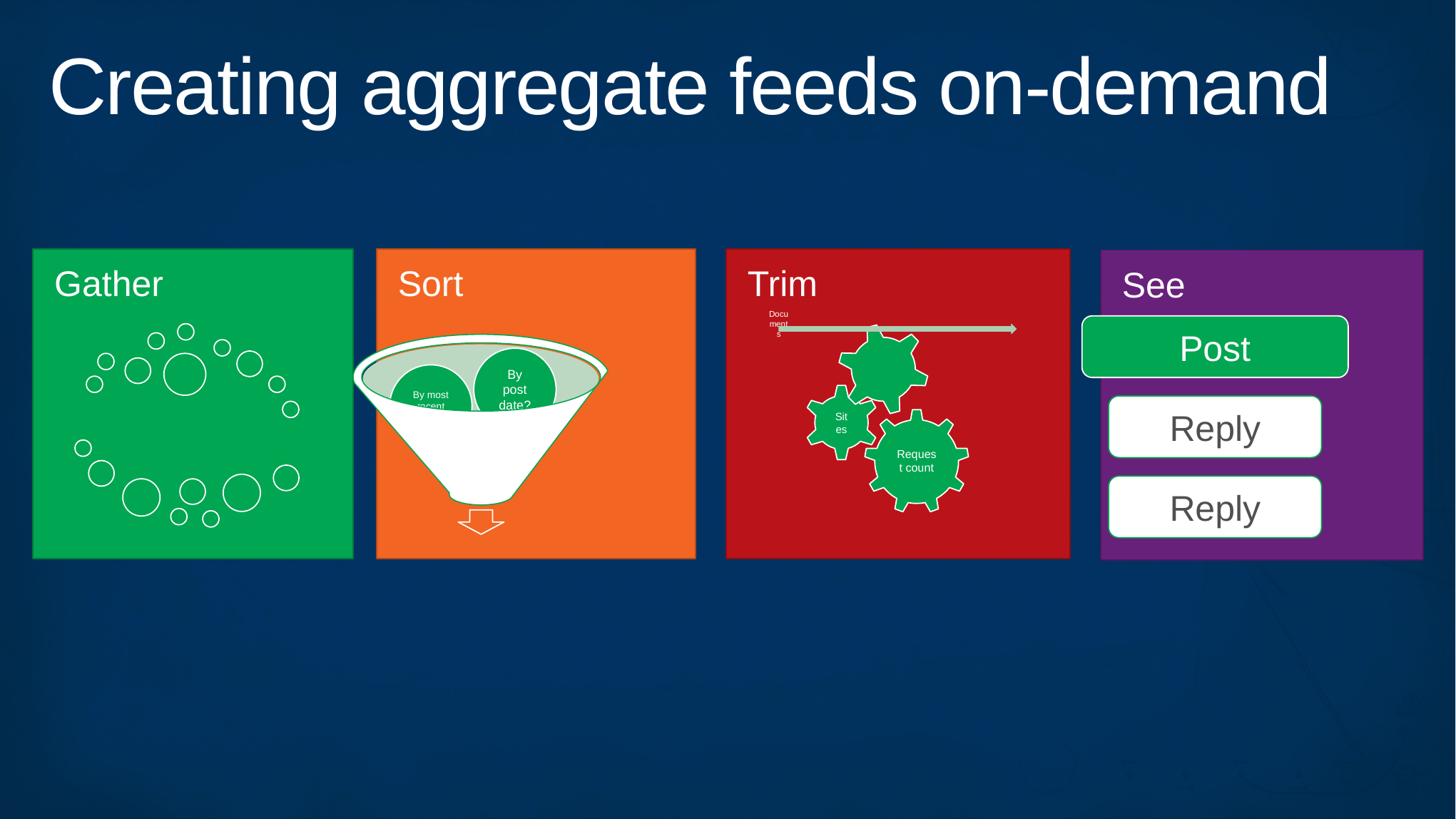

# Creating aggregate feeds on-demand
Gather

Sort

Trim

See

Post
Reply
Reply

Request count
Sites
Documents
By post date?
By most recent reply?
Roll-up similar data